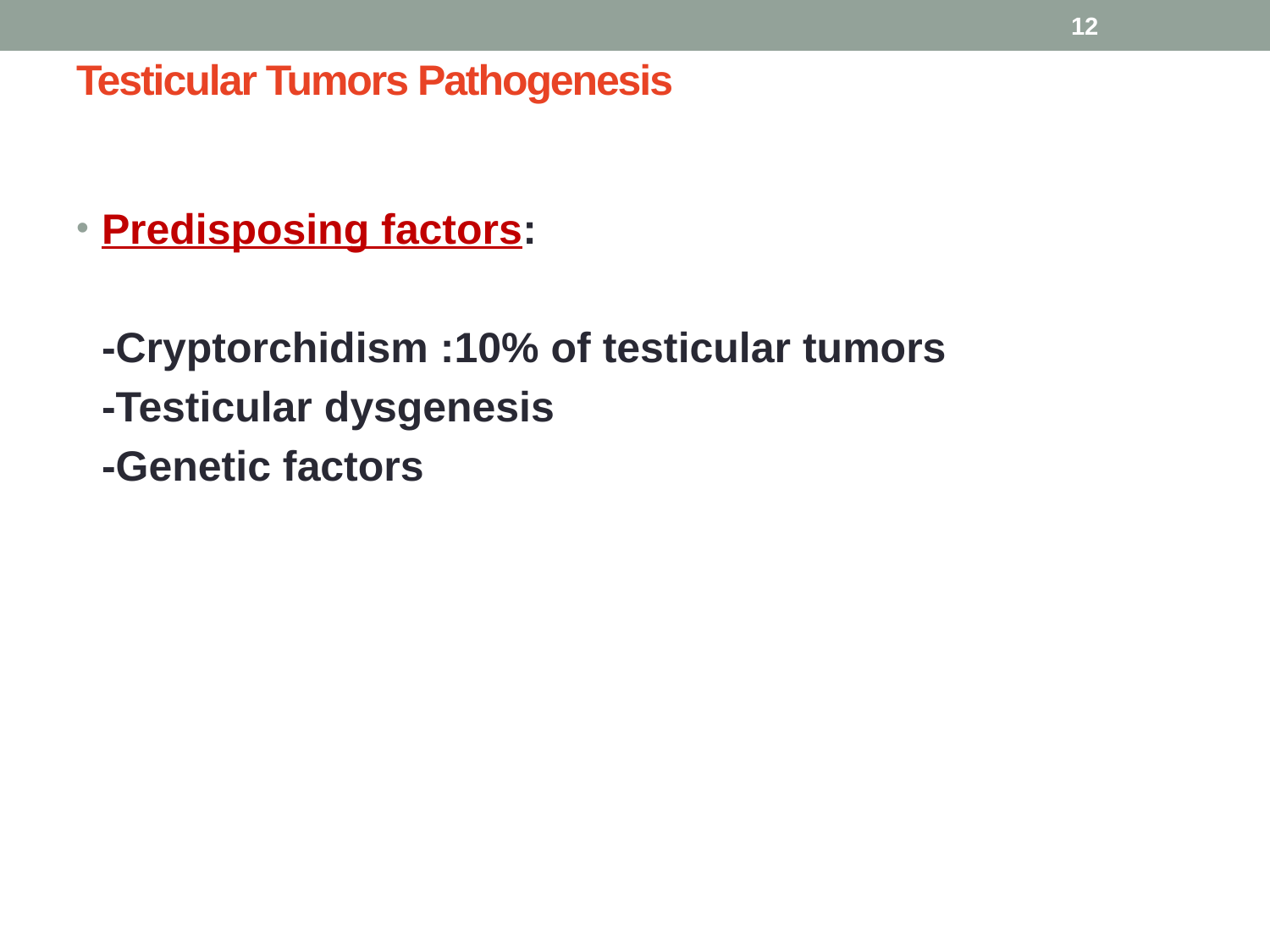

# Testicular Tumors Pathogenesis
12

Predisposing factors:

	-Cryptorchidism :10% of testicular tumors
	-Testicular dysgenesis
	-Genetic factors